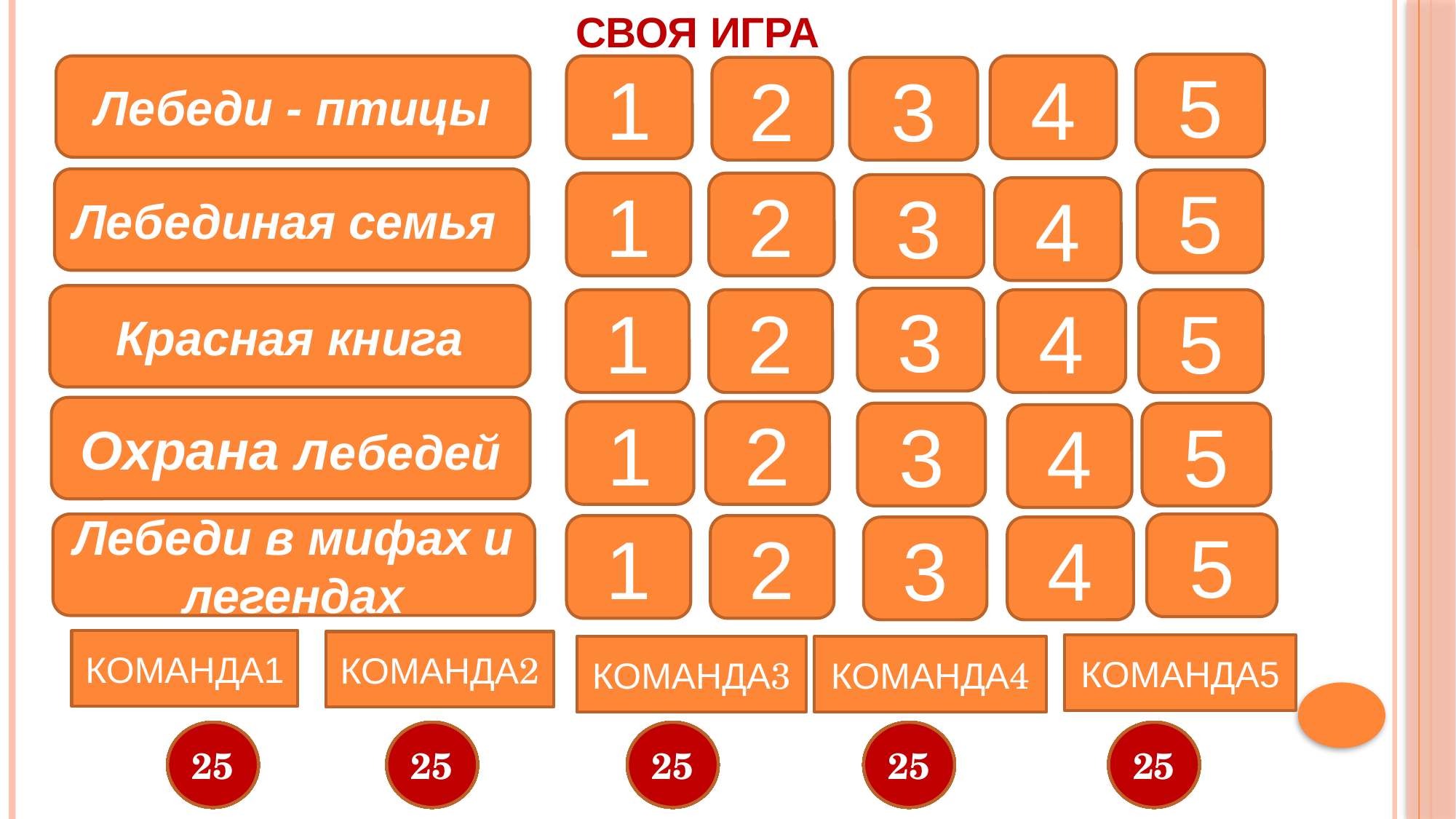

СВОЯ ИГРА
5
Лебеди - птицы
1
4
2
3
Лебединая семья
5
1
2
3
4
Красная книга
3
1
2
4
5
Охрана лебедей
1
2
3
5
4
5
Лебеди в мифах и легендах
1
2
4
3
КОМАНДА1
КОМАНДА2
КОМАНДА5
КОМАНДА3
КОМАНДА4

1
2
3
4
5
6
7
8
9
10
11
12
13
14
15
16
17
18
19
20
21
22
23
24
25

1
2
3
4
5
6
7
8
9
10
11
12
13
14
15
16
17
18
19
20
21
22
23
24
25

1
2
3
4
5
6
7
8
9
10
11
12
13
14
15
16
17
18
19
20
21
22
23
24
25

1
2
3
4
5
6
7
8
9
10
11
12
13
14
15
16
17
18
19
20
21
22
23
24
25

1
2
3
4
5
7
8
9
11
13
14
15
16
17
19
20
21
22
23
25